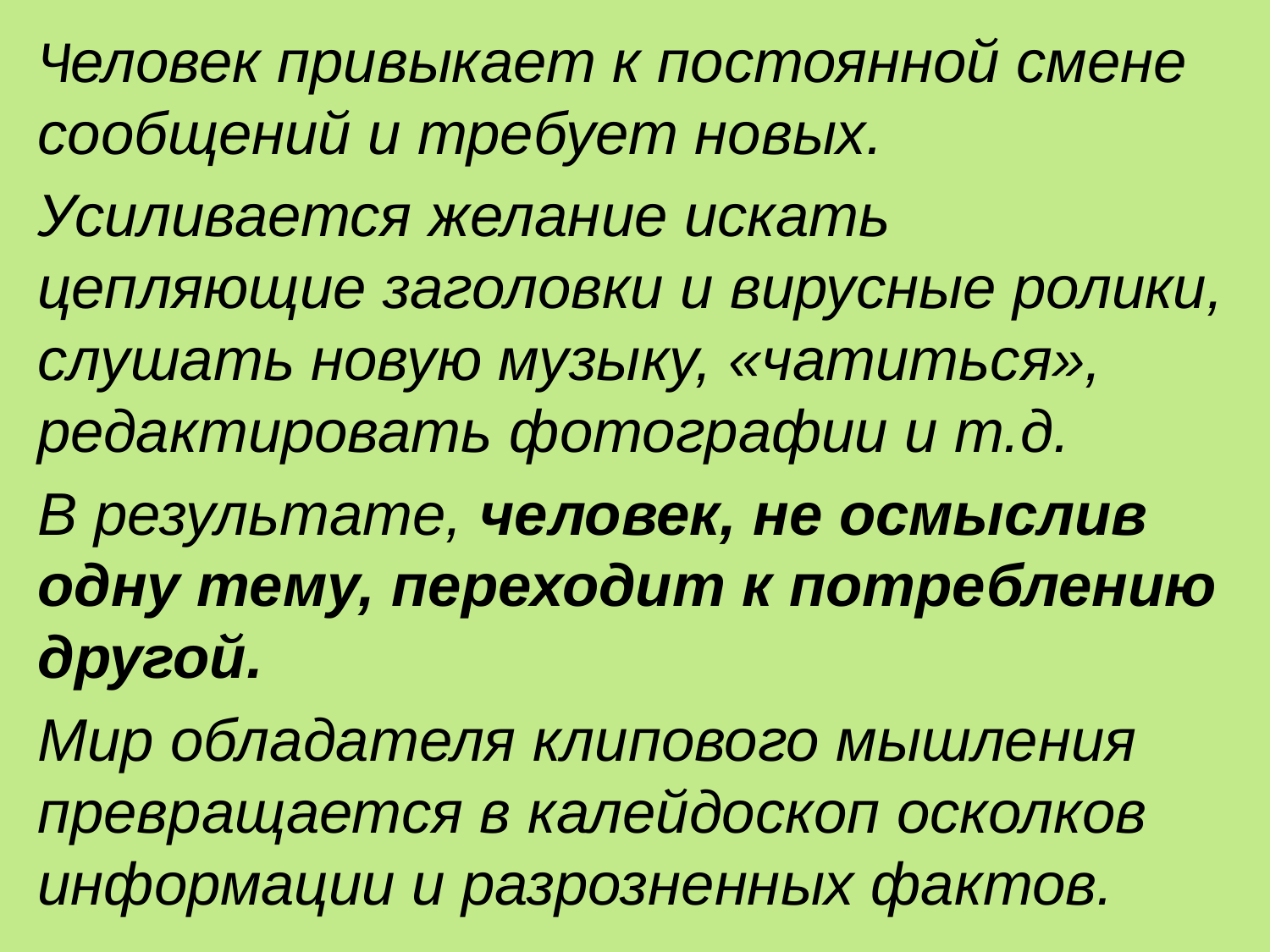

Человек привыкает к постоянной смене сообщений и требует новых.
Усиливается желание искать цепляющие заголовки и вирусные ролики, слушать новую музыку, «чатиться», редактировать фотографии и т.д.
В результате, человек, не осмыслив одну тему, переходит к потреблению другой.
Мир обладателя клипового мышления превращается в калейдоскоп осколков информации и разрозненных фактов.